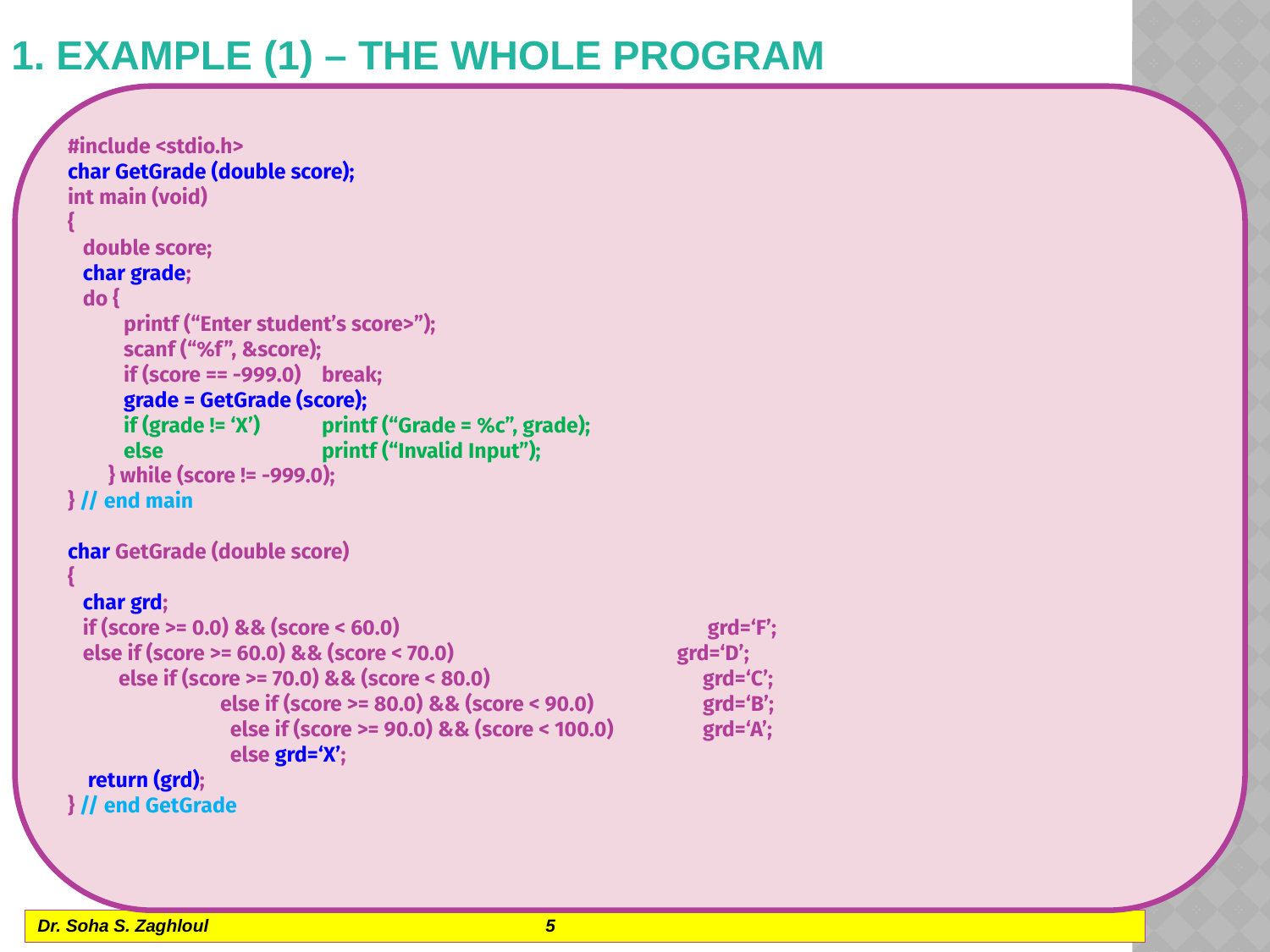

# 1. EXAMPLE (1) – the whole program

#include <stdio.h>
char GetGrade (double score);
int main (void)
{
   double score;
   char grade;
   do {
           printf (“Enter student’s score>”);
           scanf (“%f”, &score);
           if (score == -999.0) 	break;
           grade = GetGrade (score);
           if (grade != ‘X’) 	printf (“Grade = %c”, grade);
           else 		printf (“Invalid Input”);
        } while (score != -999.0);
} // end main

char GetGrade (double score)
{
   char grd;
   if (score >= 0.0) && (score < 60.0)			 grd=‘F’;
   else if (score >= 60.0) && (score < 70.0) 	                    grd=‘D’;
          else if (score >= 70.0) && (score < 80.0)	        	grd=‘C’;
	     else if (score >= 80.0) && (score < 90.0)	grd=‘B’;
                                else if (score >= 90.0) && (score < 100.0)   	grd=‘A’;
                                else grd=‘X’;
    return (grd);
} // end GetGrade

Dr. Soha S. Zaghloul			5